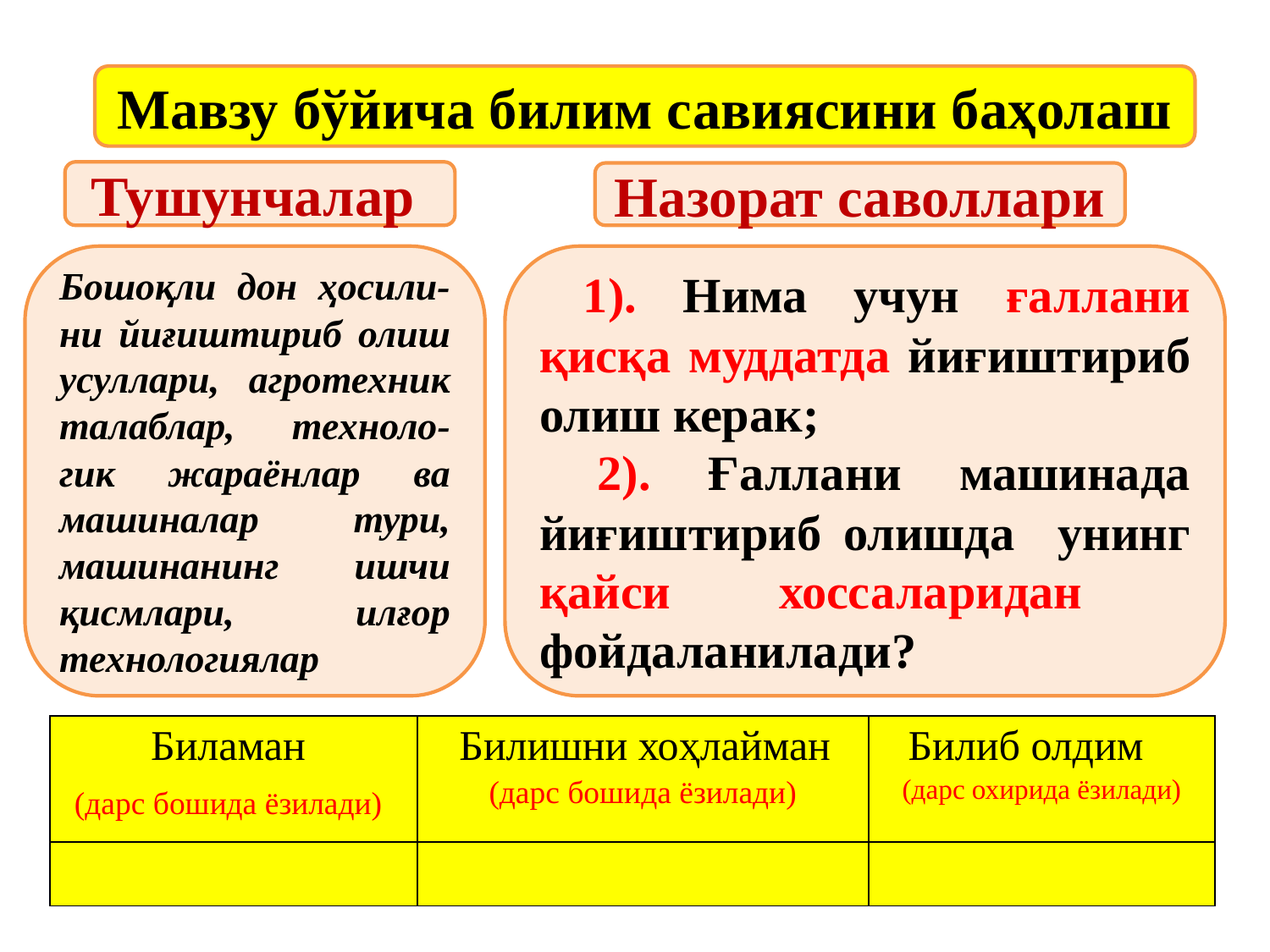

Мавзу бўйича билим савиясини баҳолаш
Тушунчалар
Назорат саволлари
 1). Нима учун ғаллани қисқа муддатда йиғиштириб олиш керак;
 2). Ғаллани машинада йиғиштириб олишда  унинг қайси хоссаларидан  фойдаланилади?
Бошоқли дон ҳосили-ни йиғиштириб олиш усуллари, агротехник талаблар,  техноло-гик жараёнлар ва машиналар тури, машинанинг ишчи қисмлари, илғор технологиялар
| Биламан (дарс бошида ёзилади) | Билишни хоҳлайман (дарс бошида ёзилади) | Билиб олдим (дарс охирида ёзилади) |
| --- | --- | --- |
|  |  |  |